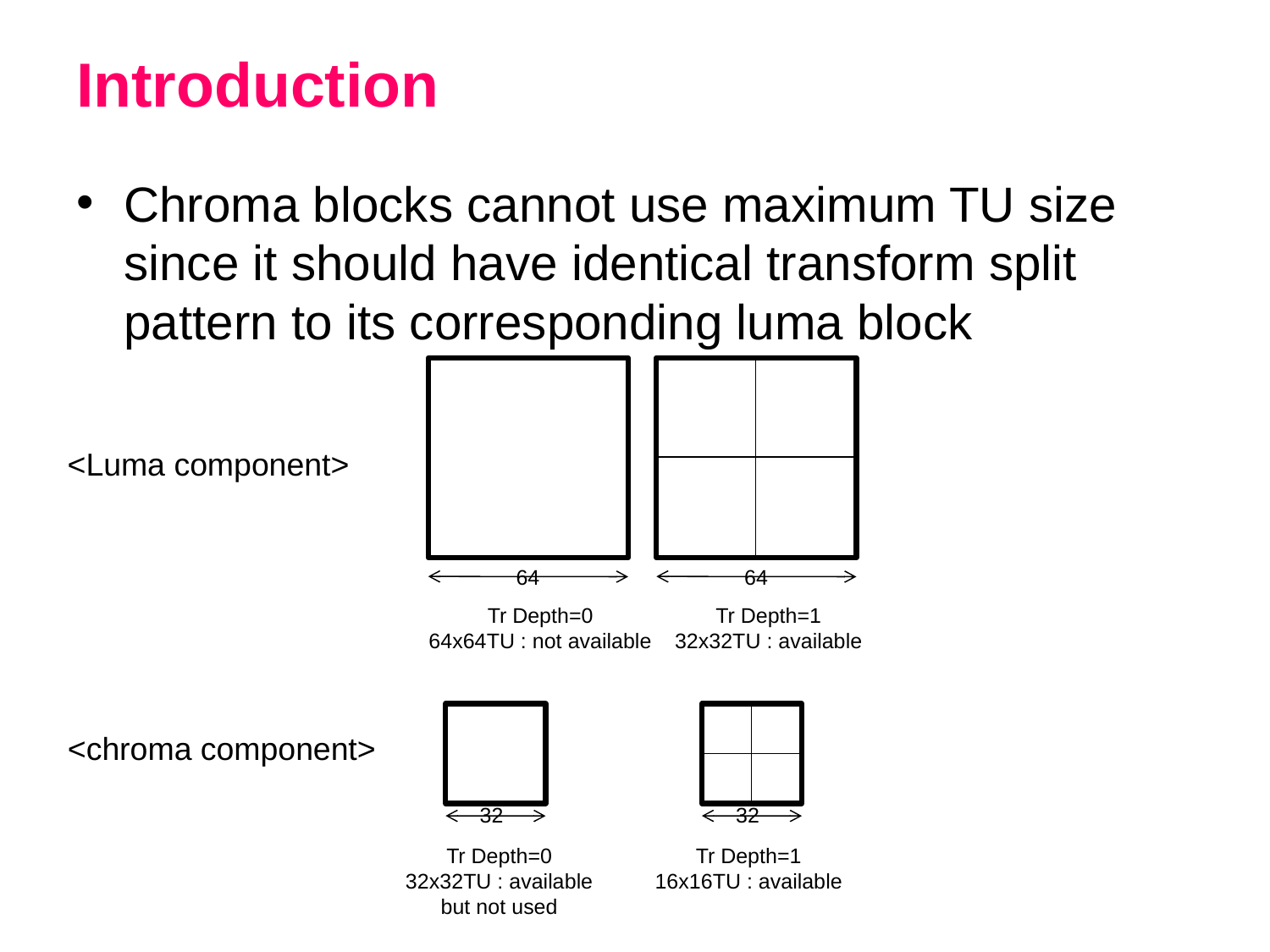

# Introduction
Chroma blocks cannot use maximum TU size since it should have identical transform split pattern to its corresponding luma block

<Luma component>
64
64
Tr Depth=0
64x64TU : not available
Tr Depth=1
32x32TU : available

<chroma component>
32
32
Tr Depth=0
32x32TU : available but not used
Tr Depth=1
16x16TU : available